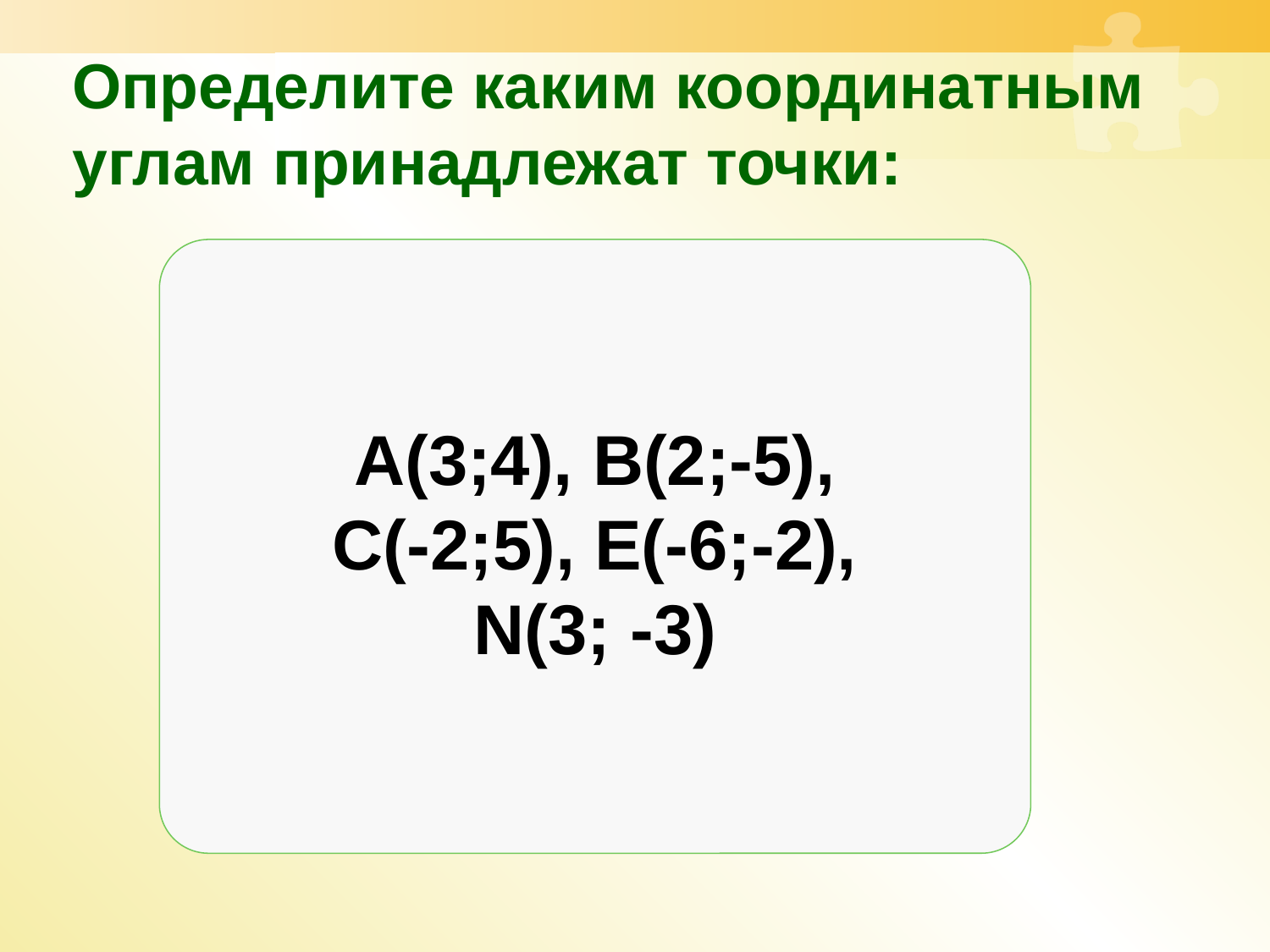

Определите каким координатным углам принадлежат точки:

А(3;4), В(2;-5),
С(-2;5), Е(-6;-2),
N(3; -3)